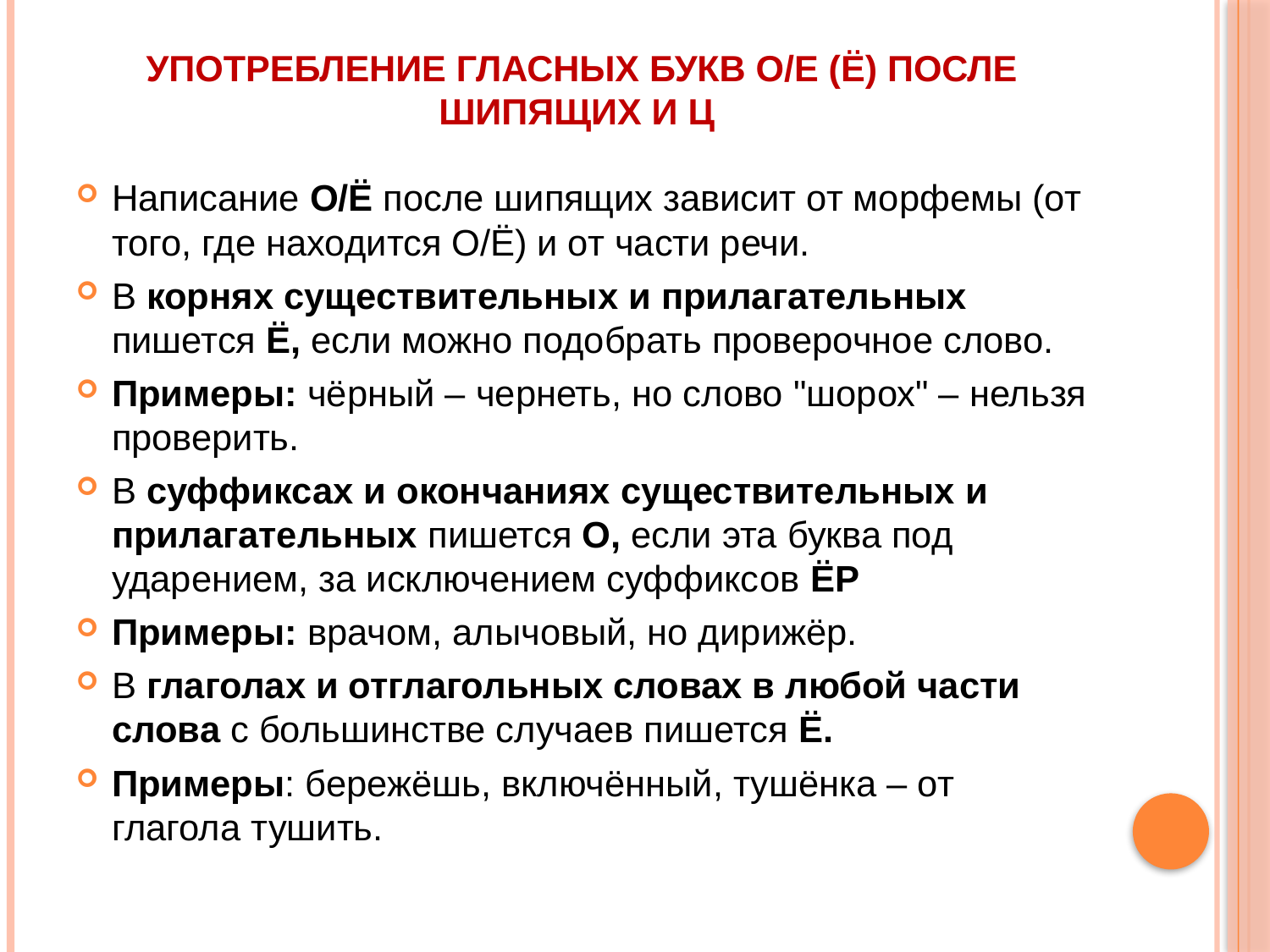

# Употребление гласных букв О/Е (Ё) после шипящих и Ц
Написание О/Ё после шипящих зависит от морфемы (от того, где находится О/Ё) и от части речи.
В корнях существительных и прилагательных пишется Ё, если можно подобрать проверочное слово.
Примеры: чёрный – чернеть, но слово "шорох" – нельзя проверить.
В суффиксах и окончаниях существительных и прилагательных пишется О, если эта буква под ударением, за исключением суффиксов ЁР
Примеры: врачом, алычовый, но дирижёр.
В глаголах и отглагольных словах в любой части слова с большинстве случаев пишется Ё.
Примеры: бережёшь, включённый, тушёнка – от глагола тушить.